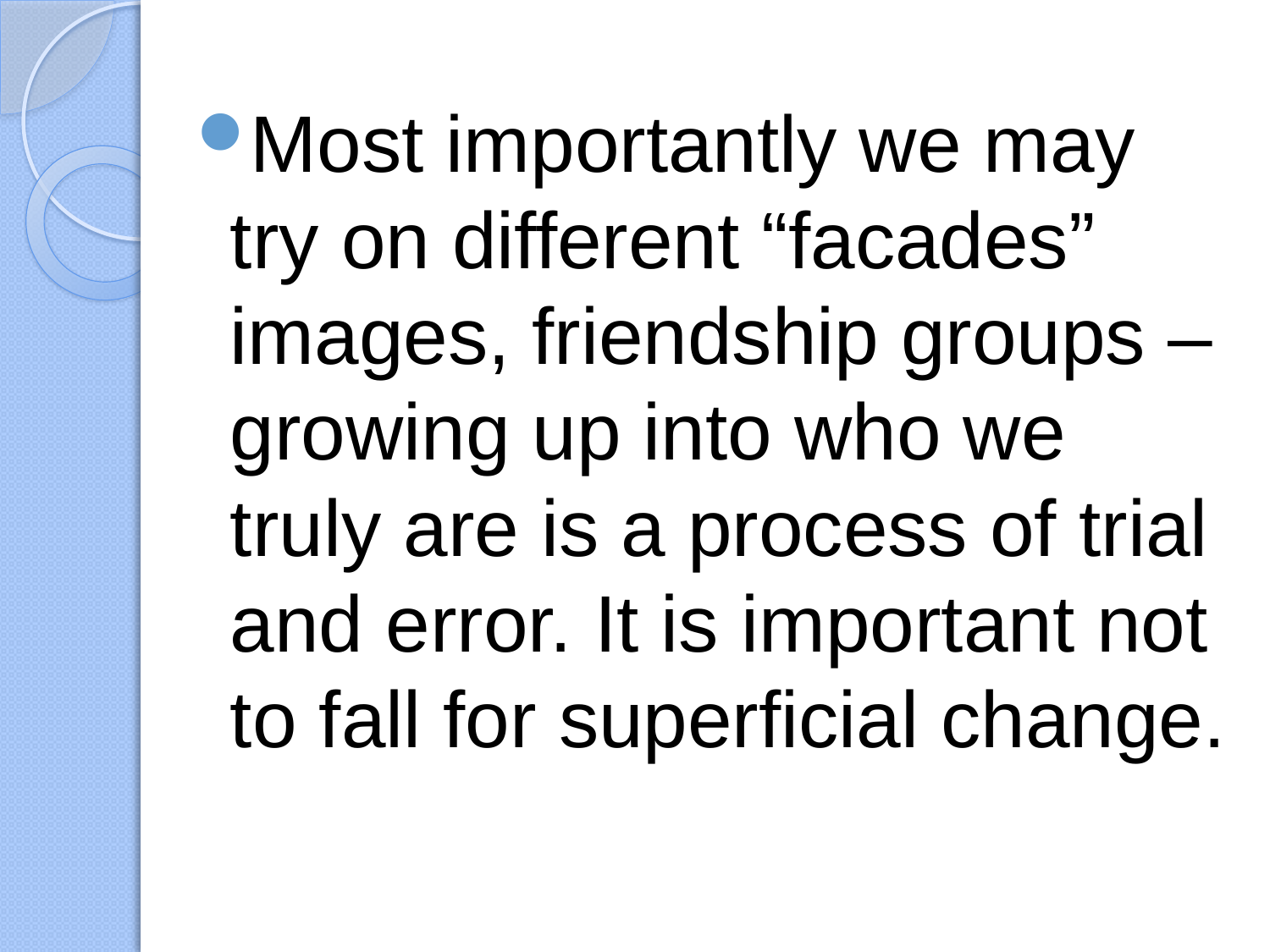

#
Most importantly we may try on different “facades” images, friendship groups – growing up into who we truly are is a process of trial and error. It is important not to fall for superficial change.